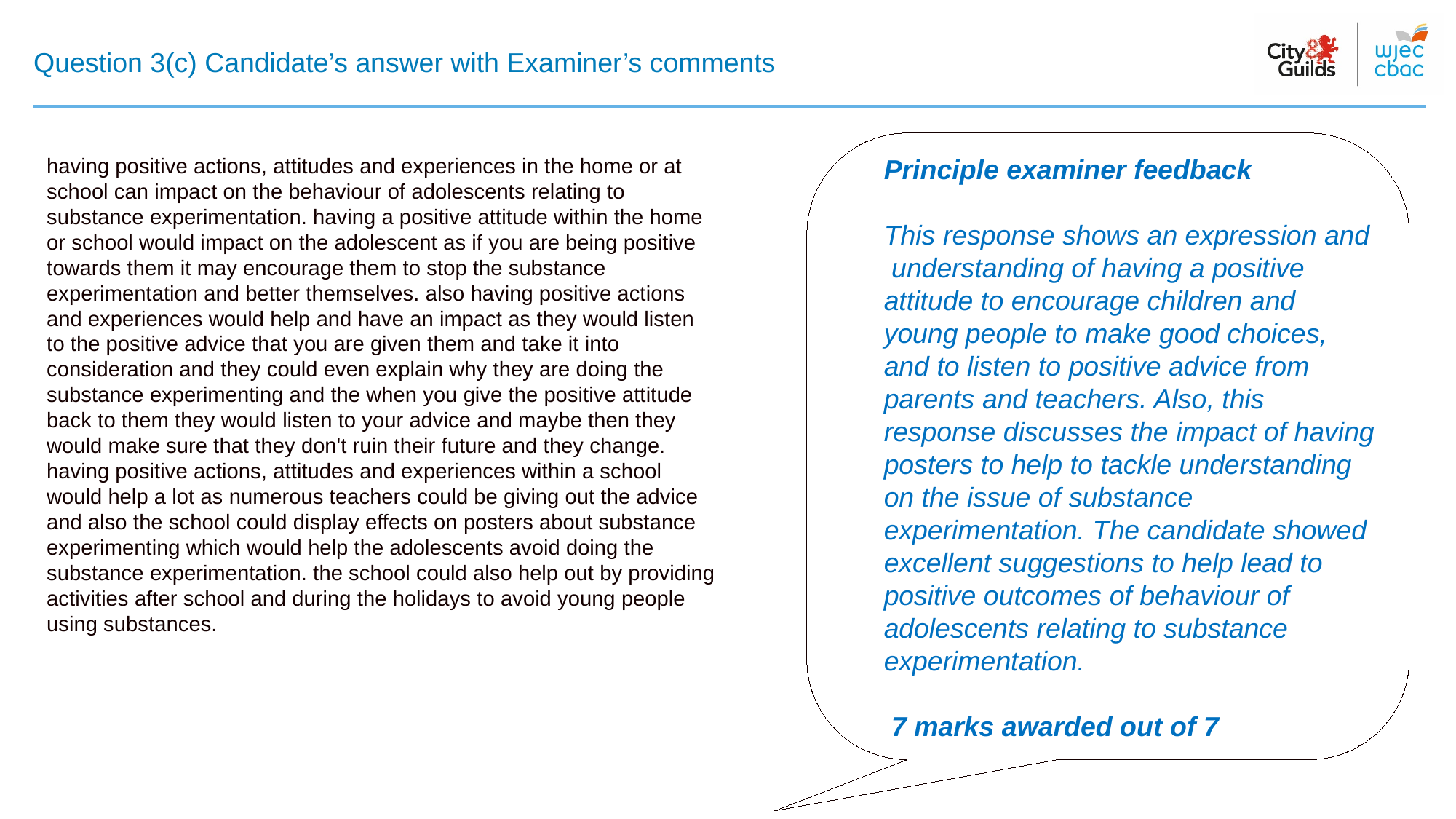

# Question 3(c) Candidate’s answer with Examiner’s comments

having positive actions, attitudes and experiences in the home or at school can impact on the behaviour of adolescents relating to substance experimentation. having a positive attitude within the home or school would impact on the adolescent as if you are being positive towards them it may encourage them to stop the substance experimentation and better themselves. also having positive actions and experiences would help and have an impact as they would listen to the positive advice that you are given them and take it into consideration and they could even explain why they are doing the substance experimenting and the when you give the positive attitude back to them they would listen to your advice and maybe then they would make sure that they don't ruin their future and they change. having positive actions, attitudes and experiences within a school would help a lot as numerous teachers could be giving out the advice and also the school could display effects on posters about substance experimenting which would help the adolescents avoid doing the substance experimentation. the school could also help out by providing activities after school and during the holidays to avoid young people using substances.
Principle examiner feedback​
​
This response shows an expression and  understanding of having a positive attitude to encourage children and young people to make good choices,  and to listen to positive advice from parents and teachers. Also, this response discusses the impact of having posters to help to tackle understanding on the issue of substance experimentation. The candidate showed excellent suggestions to help lead to positive outcomes of behaviour of adolescents relating to substance experimentation.

 7 marks awarded out of 7